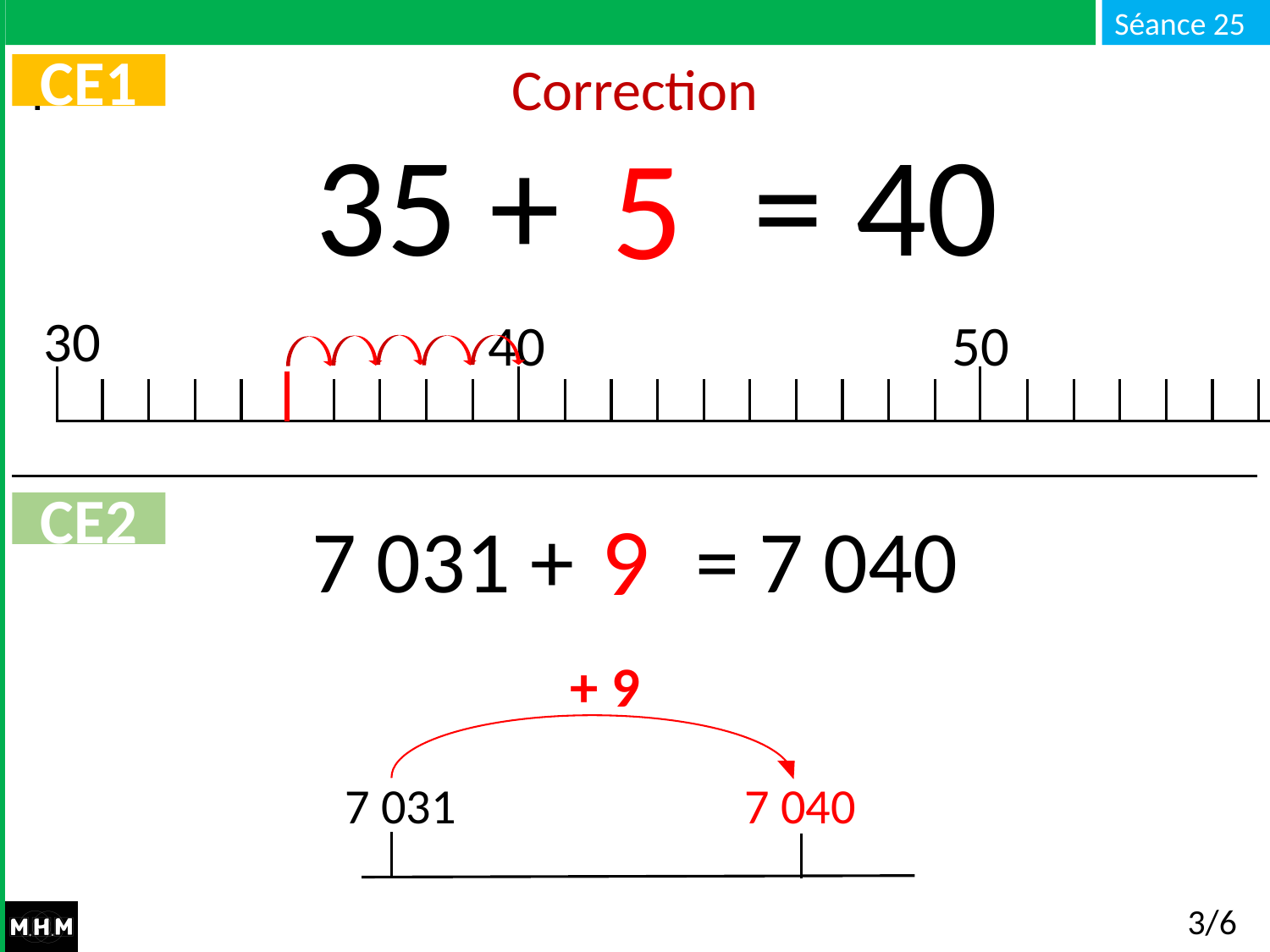

CE1
# Correction
 35 + …  = 40
5
30
50
40

CE2
9
7 031 + …  = 7 040
+ 9

7 031
7 040
3/6